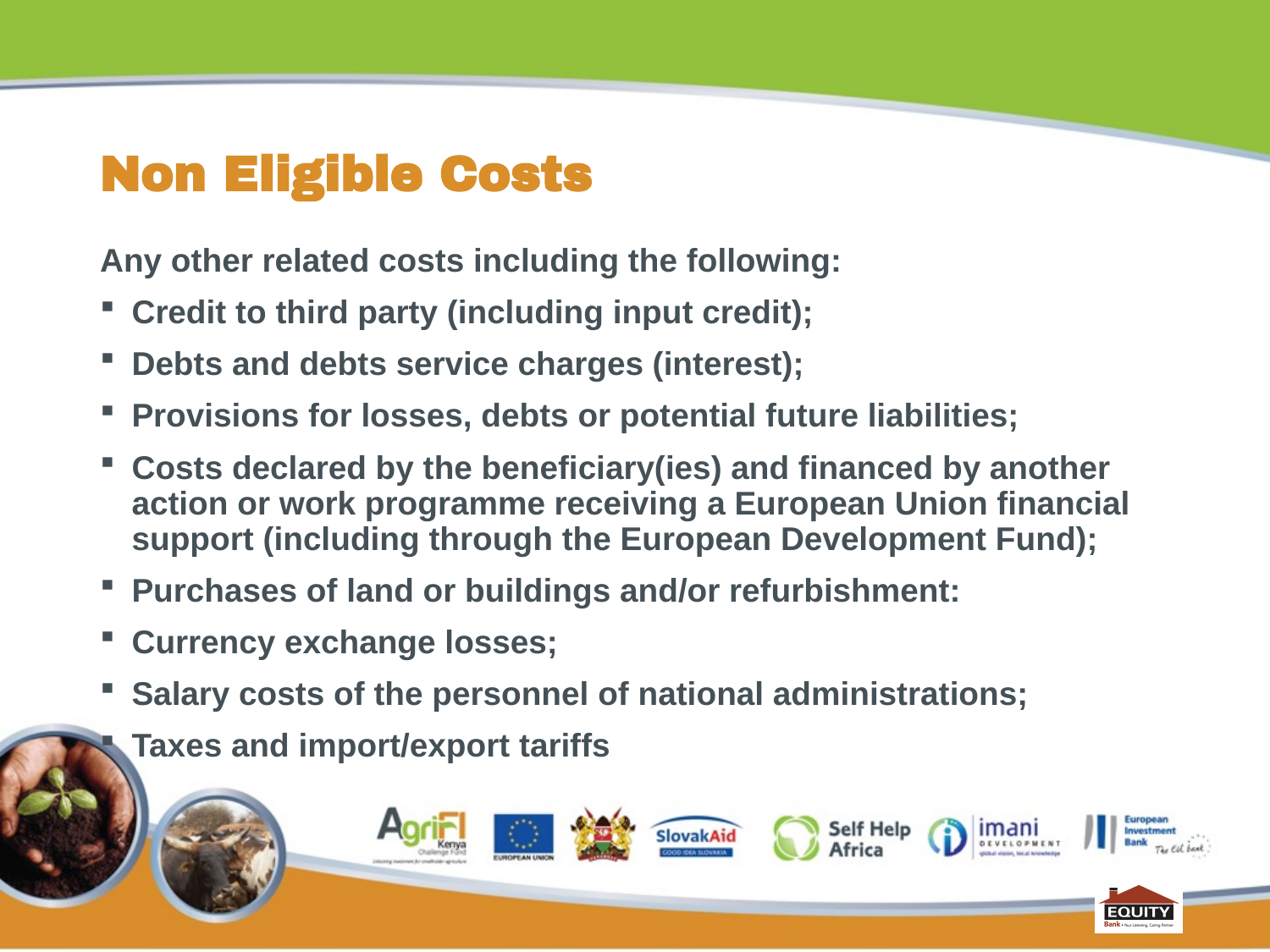

# Non Eligible Costs
Any other related costs including the following:
Credit to third party (including input credit);
Debts and debts service charges (interest);
Provisions for losses, debts or potential future liabilities;
Costs declared by the beneficiary(ies) and financed by another action or work programme receiving a European Union financial support (including through the European Development Fund);
Purchases of land or buildings and/or refurbishment:
Currency exchange losses;
Salary costs of the personnel of national administrations;
Taxes and import/export tariffs